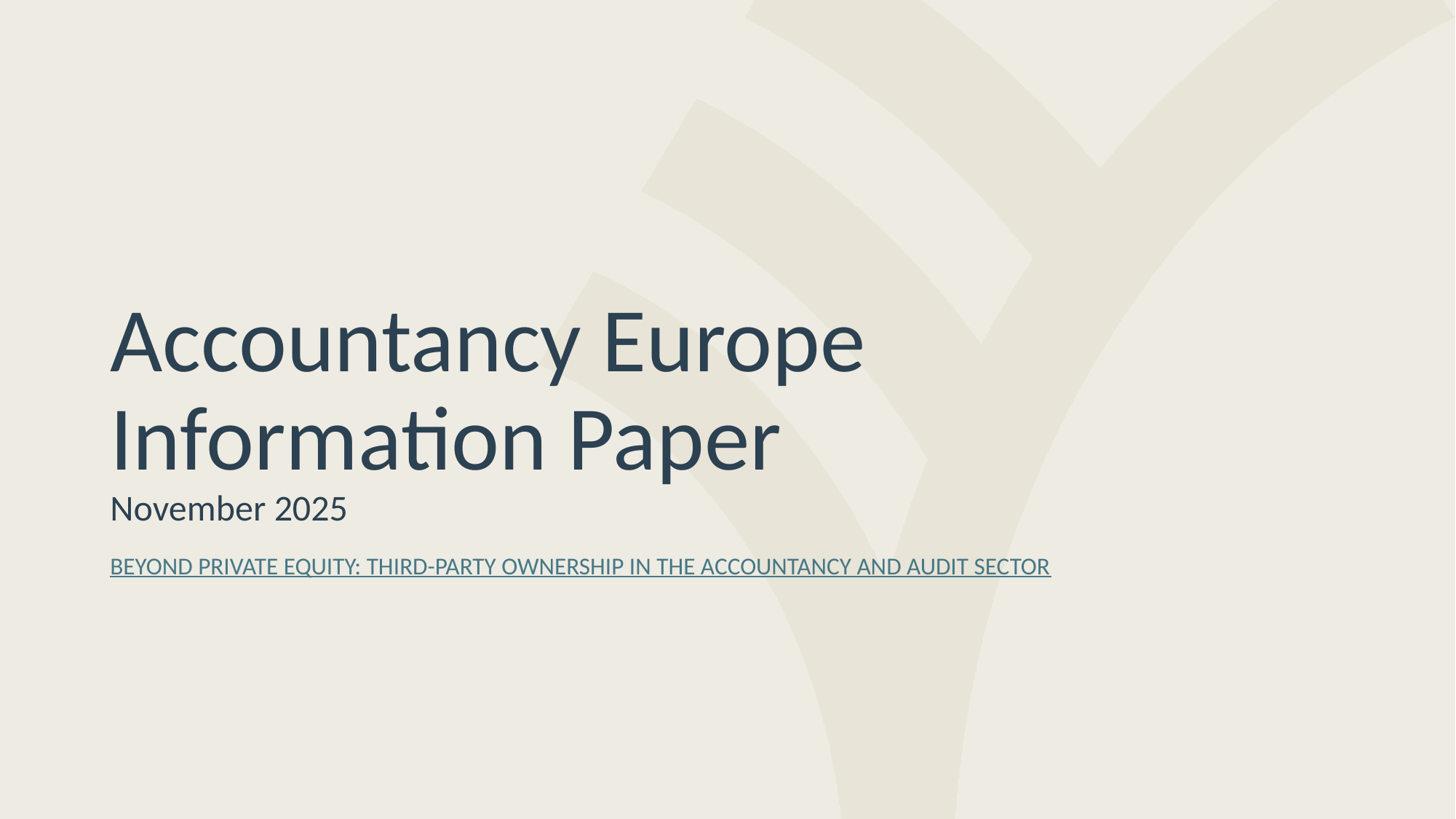

# Accountancy Europe Information Paper November 2025
Beyond private equity: Third-Party ownership in the accountancy and audit sector